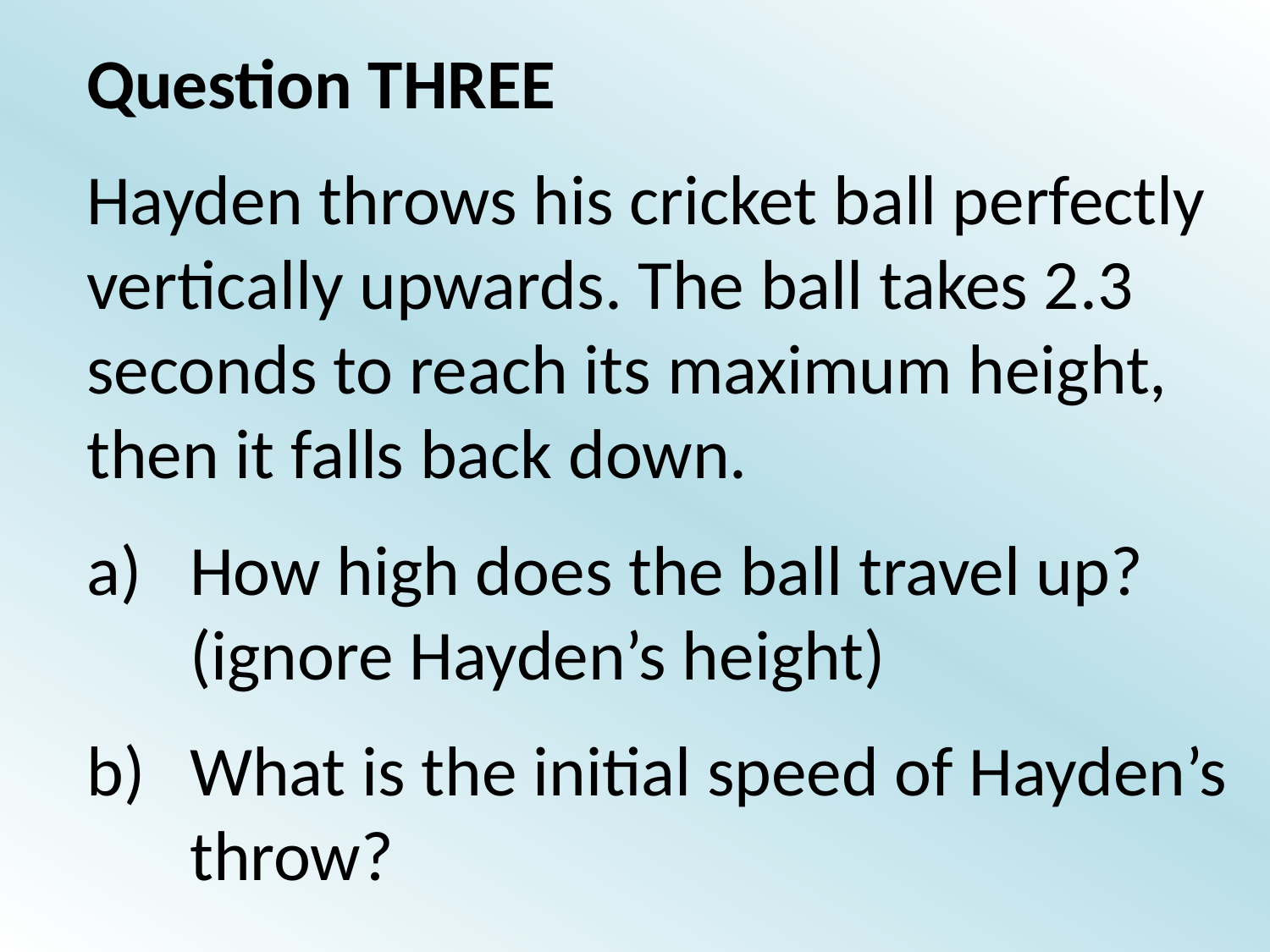

Question THREE
Hayden throws his cricket ball perfectly vertically upwards. The ball takes 2.3 seconds to reach its maximum height, then it falls back down.
How high does the ball travel up? (ignore Hayden’s height)
What is the initial speed of Hayden’s throw?